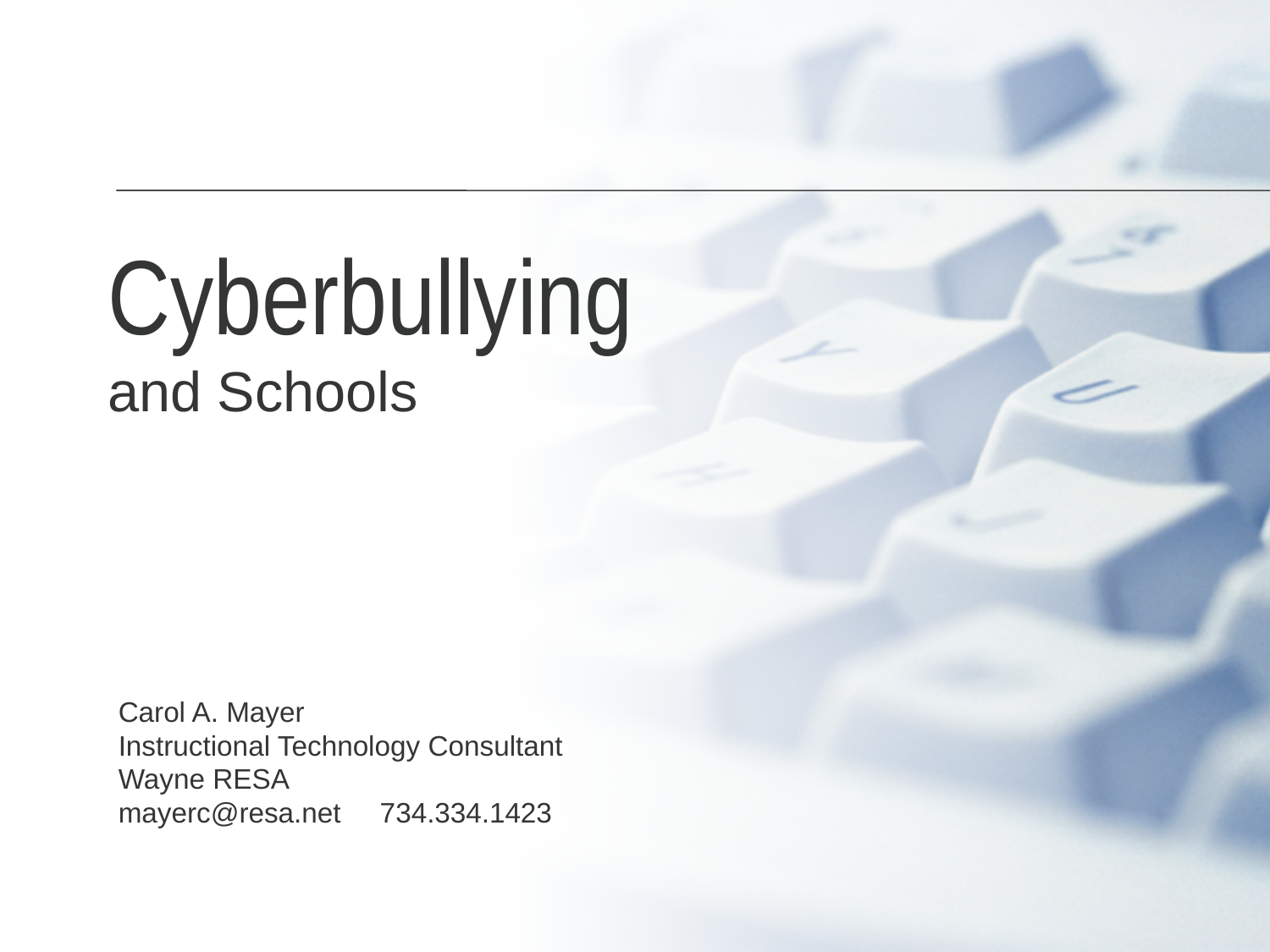

# Cyberbullying and Schools
Carol A. Mayer
Instructional Technology Consultant
Wayne RESA
mayerc@resa.net     734.334.1423